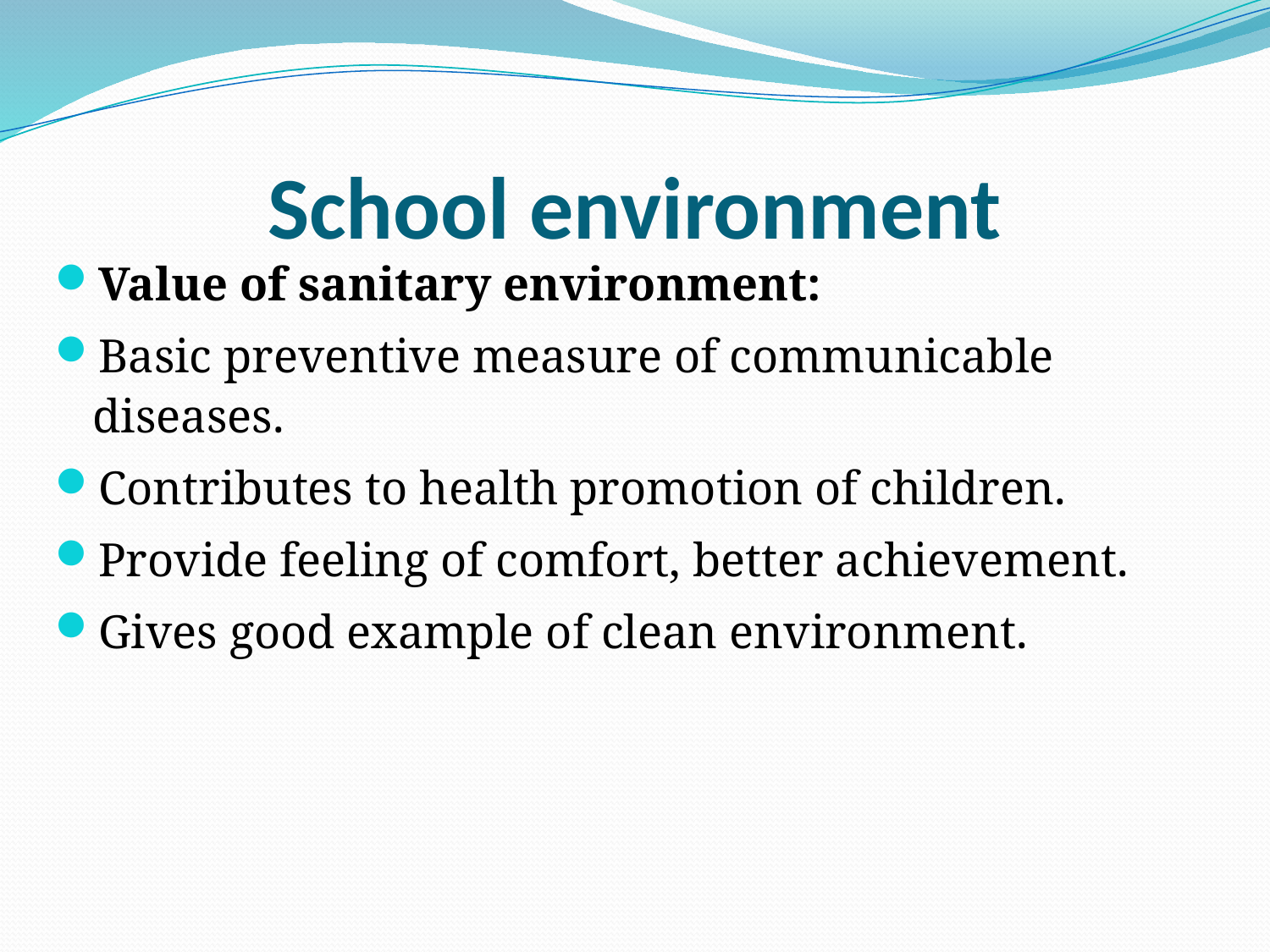

# School environment
Value of sanitary environment:
Basic preventive measure of communicable diseases.
Contributes to health promotion of children.
Provide feeling of comfort, better achievement.
Gives good example of clean environment.